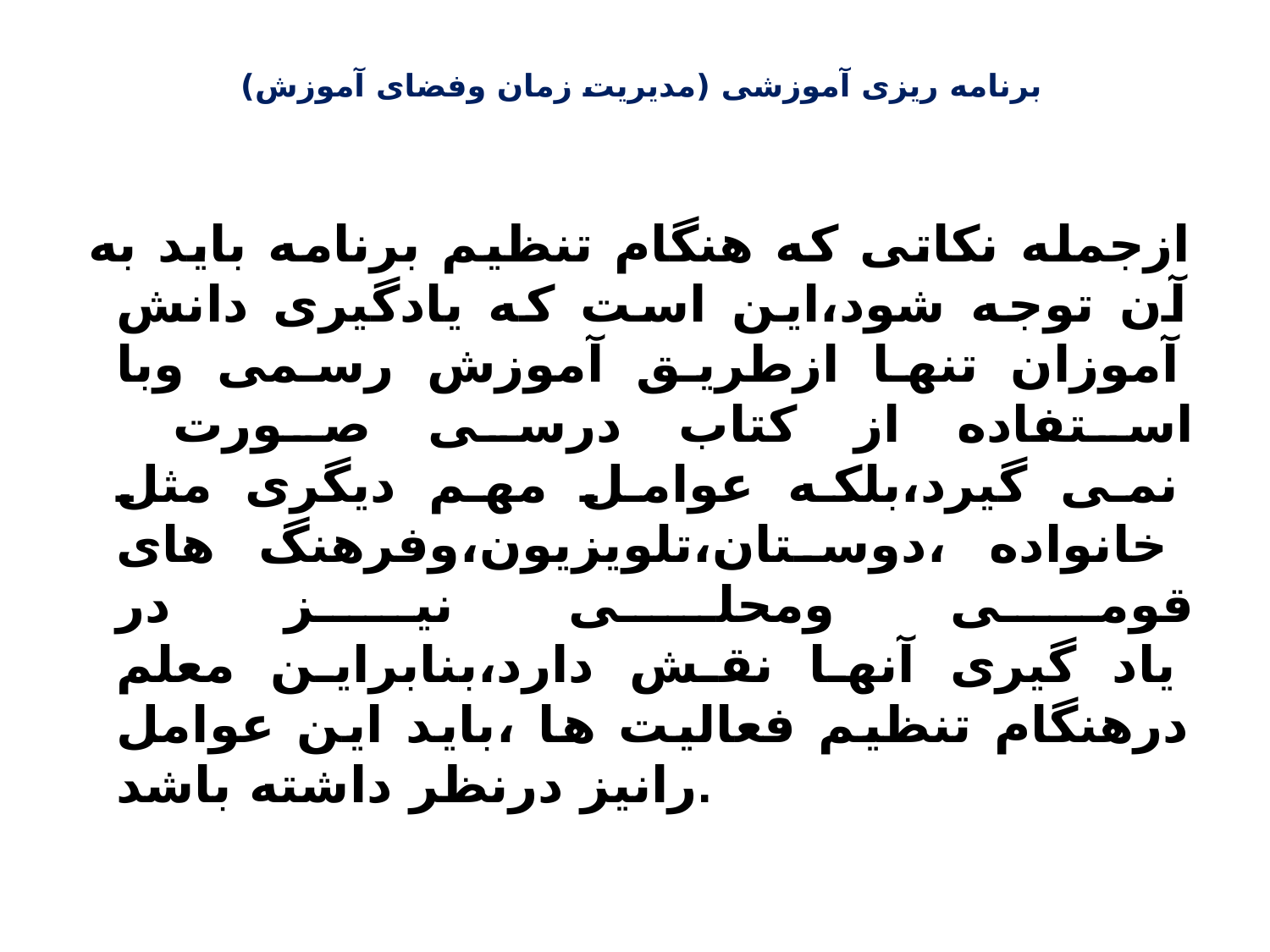

# برنامه ریزی آموزشی (مدیریت زمان وفضای آموزش)
ازجمله نکاتی که هنگام تنظیم برنامه باید به آن توجه شود،این است که یادگیری دانش آموزان تنها ازطریق آموزش رسمی وبا استفاده از کتاب درسی صورت
نمی گیرد،بلکه عوامل مهم دیگری مثل خانواده ،دوستان،تلویزیون،وفرهنگ های قومی ومحلی نیز در
یاد گیری آنها نقش دارد،بنابراین معلم درهنگام تنظیم فعالیت ها ،باید این عوامل رانیز درنظر داشته باشد.